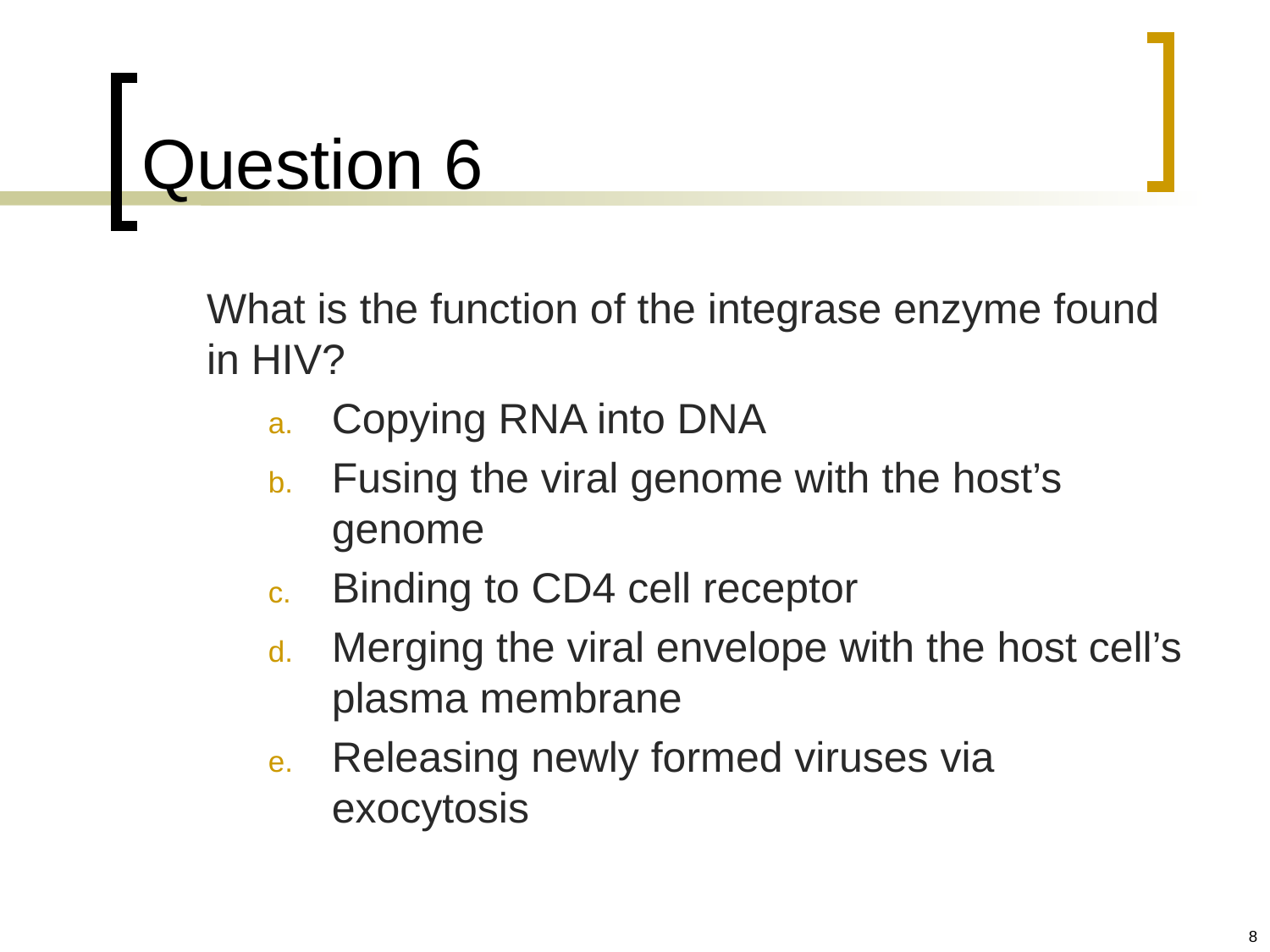

# Question 6
	What is the function of the integrase enzyme found in HIV?
Copying RNA into DNA
Fusing the viral genome with the host’s genome
Binding to CD4 cell receptor
Merging the viral envelope with the host cell’s plasma membrane
Releasing newly formed viruses via exocytosis